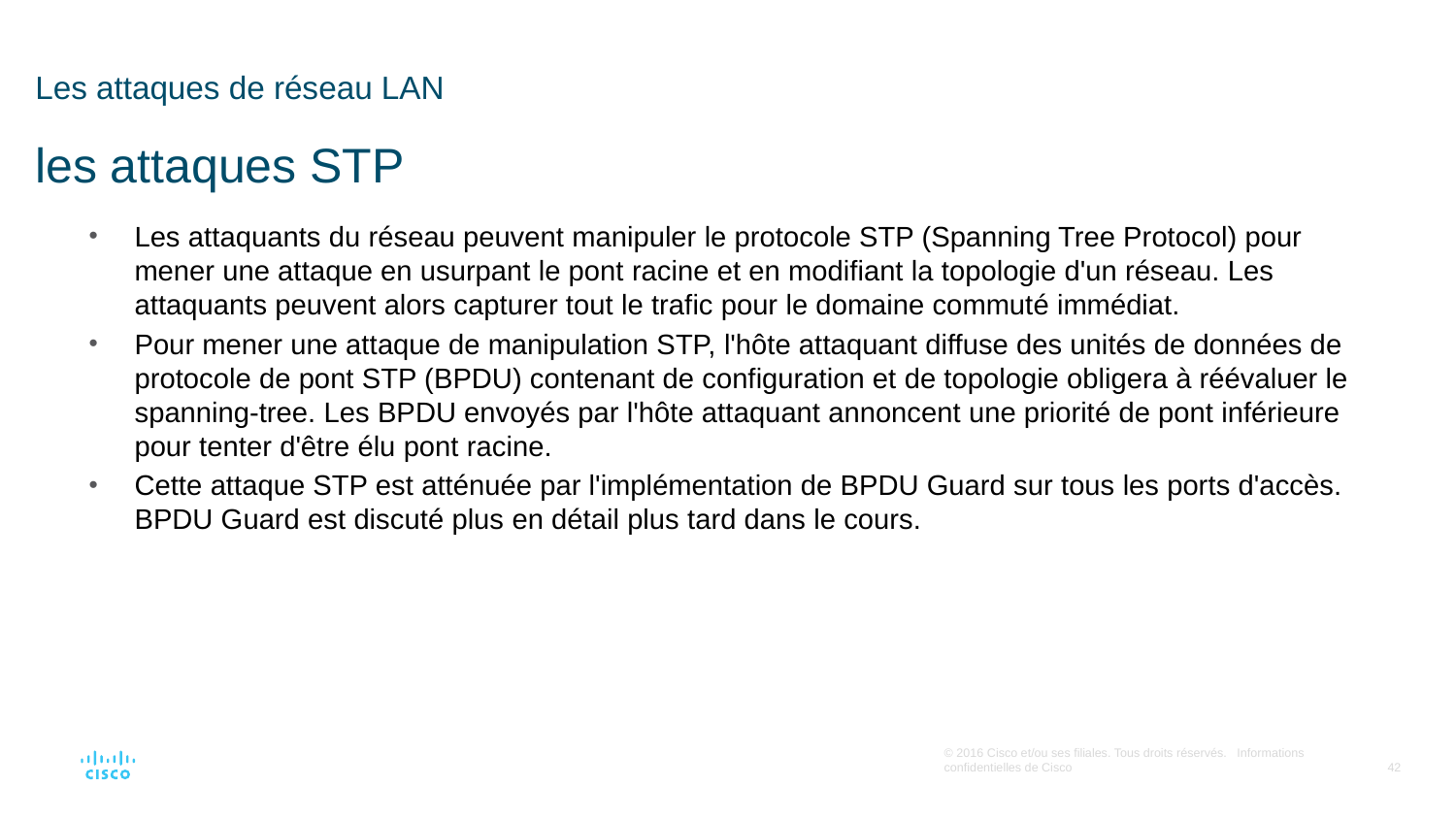

# Les attaques de réseau LAN les attaques STP
Les attaquants du réseau peuvent manipuler le protocole STP (Spanning Tree Protocol) pour mener une attaque en usurpant le pont racine et en modifiant la topologie d'un réseau. Les attaquants peuvent alors capturer tout le trafic pour le domaine commuté immédiat.
Pour mener une attaque de manipulation STP, l'hôte attaquant diffuse des unités de données de protocole de pont STP (BPDU) contenant de configuration et de topologie obligera à réévaluer le spanning-tree. Les BPDU envoyés par l'hôte attaquant annoncent une priorité de pont inférieure pour tenter d'être élu pont racine.
Cette attaque STP est atténuée par l'implémentation de BPDU Guard sur tous les ports d'accès. BPDU Guard est discuté plus en détail plus tard dans le cours.